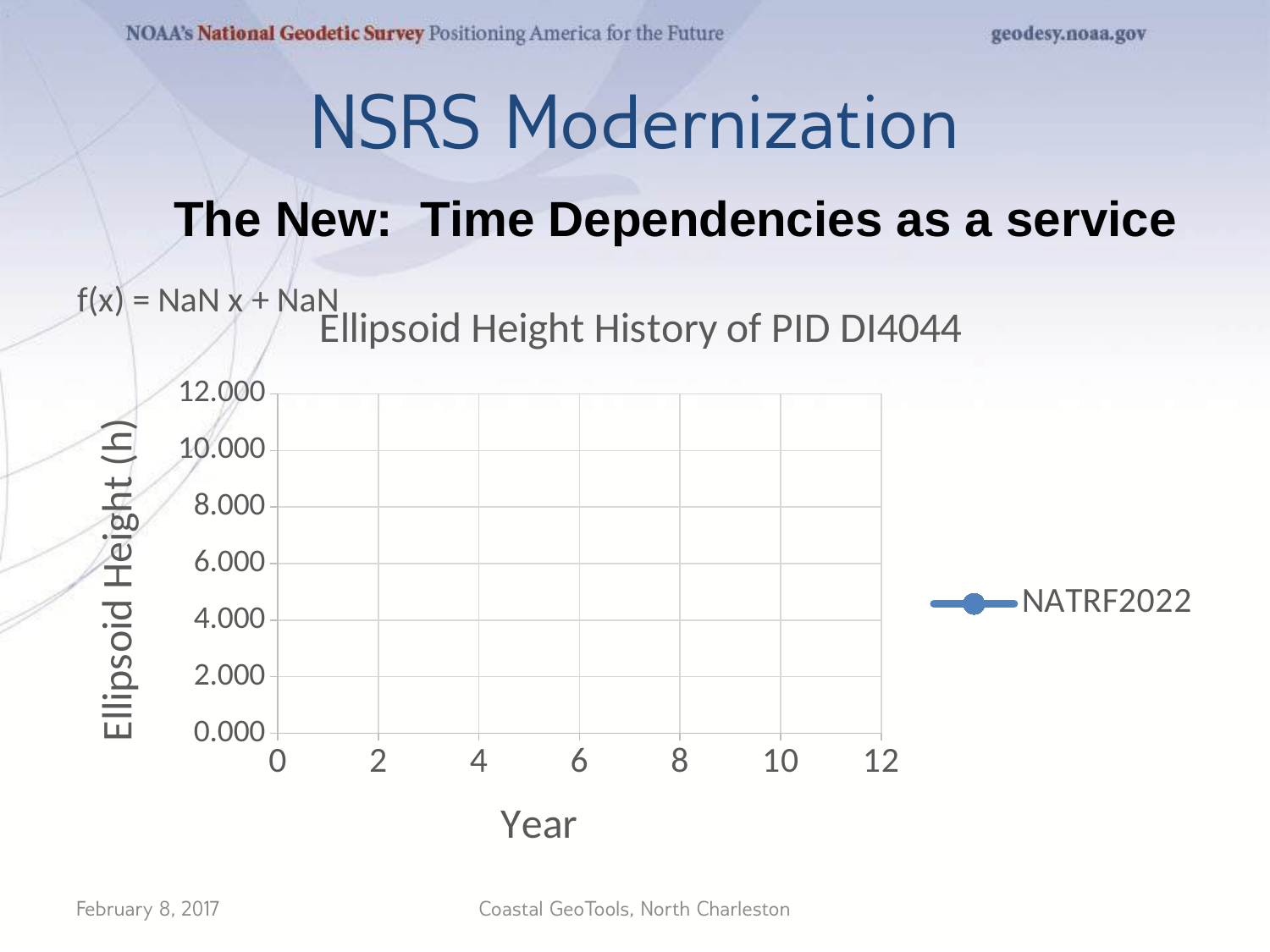

# NSRS Modernization
The New:  Time Dependencies as a service

### Chart: Ellipsoid Height History of PID DI4044

| Category |  |
|---|---|
February 8, 2017
Coastal GeoTools, North Charleston